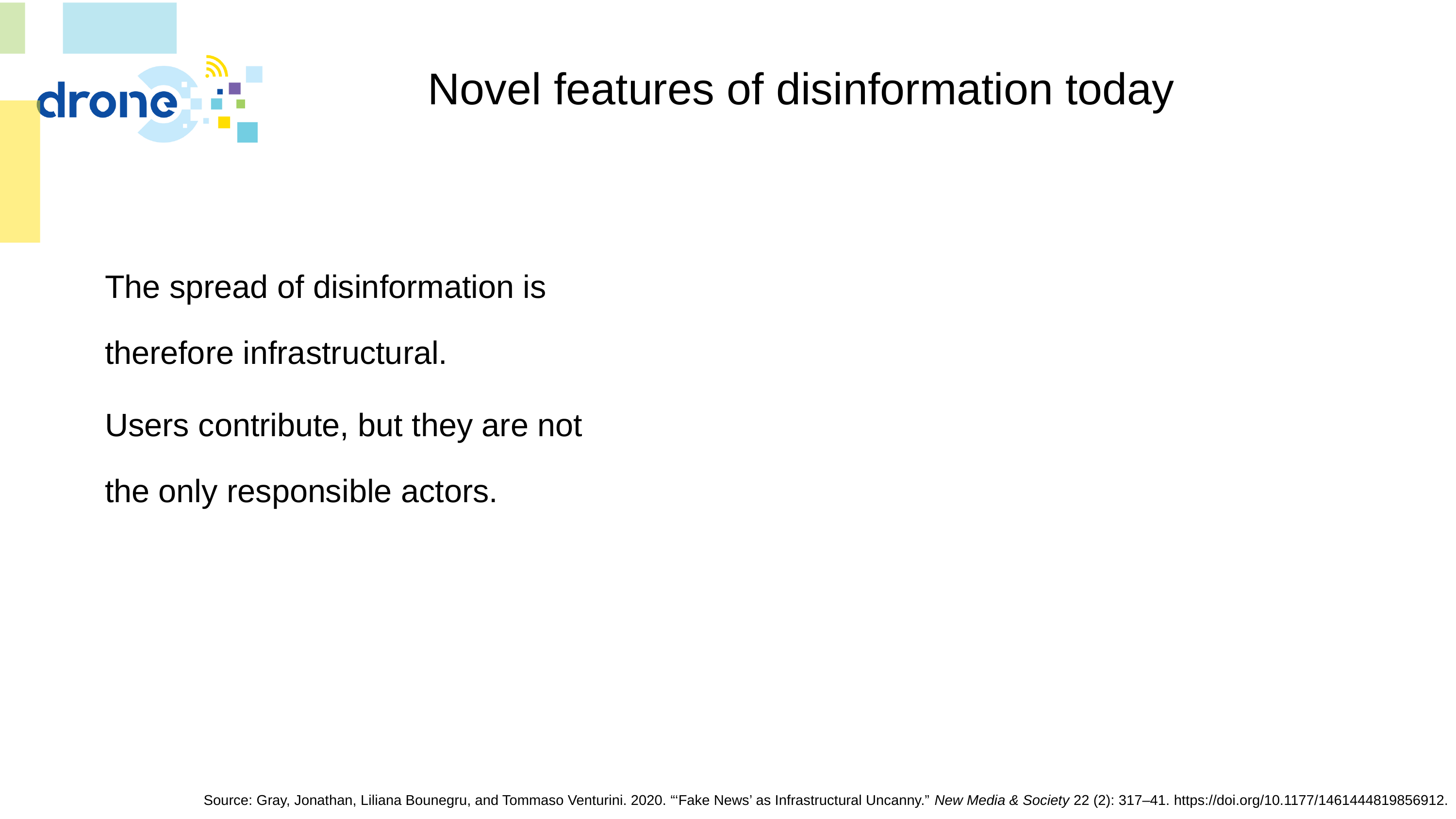

# Novel features of disinformation today

The spread of disinformation is therefore infrastructural.
Users contribute, but they are not the only responsible actors.

Source: Gray, Jonathan, Liliana Bounegru, and Tommaso Venturini. 2020. “‘Fake News’ as Infrastructural Uncanny.” New Media & Society 22 (2): 317–41. https://doi.org/10.1177/1461444819856912.